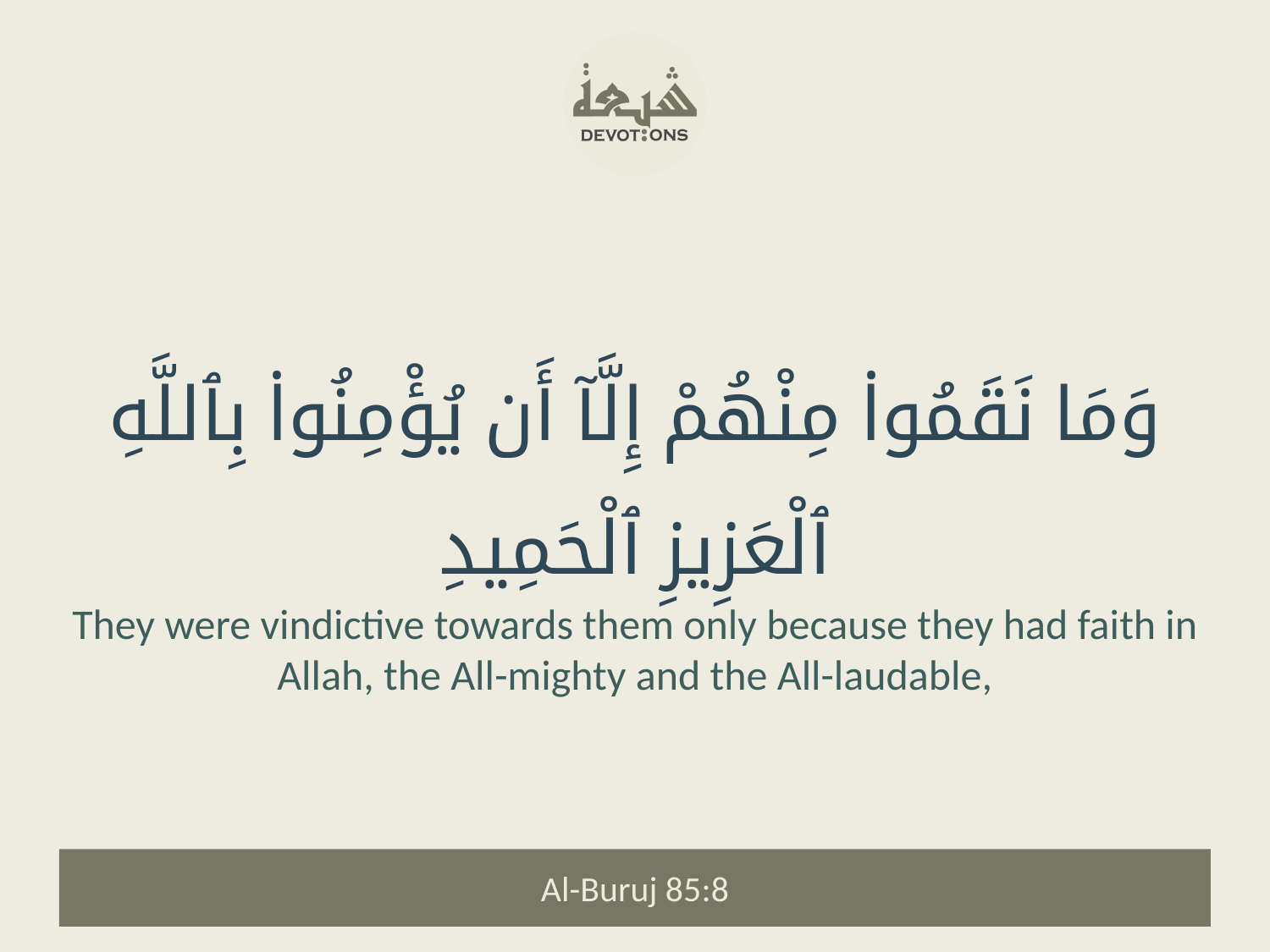

وَمَا نَقَمُوا۟ مِنْهُمْ إِلَّآ أَن يُؤْمِنُوا۟ بِٱللَّهِ ٱلْعَزِيزِ ٱلْحَمِيدِ
They were vindictive towards them only because they had faith in Allah, the All-mighty and the All-laudable,
Al-Buruj 85:8